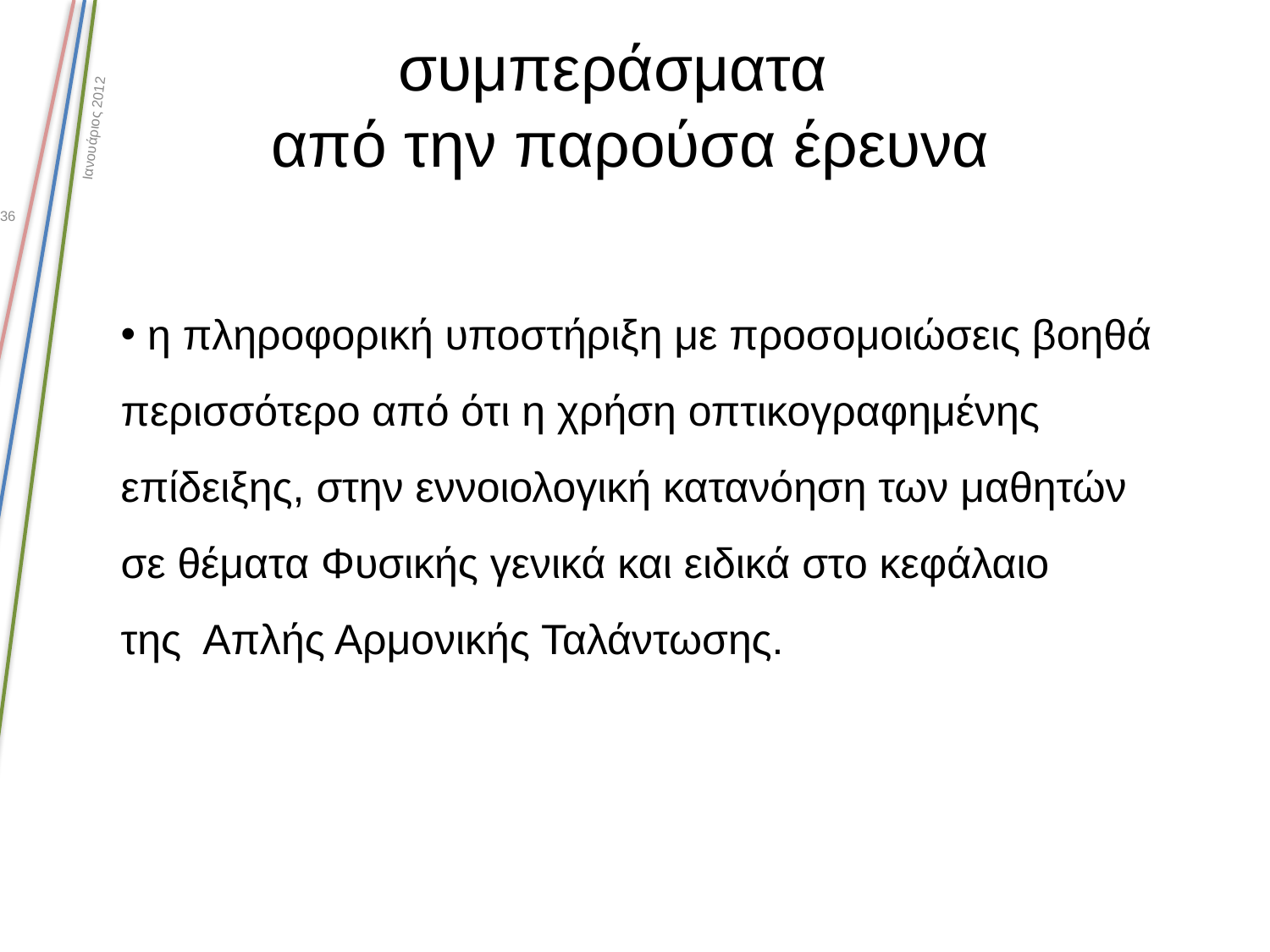

# συμπεράσματα από την παρούσα έρευνα
Ιανουάριος 2012
36
 η πληροφορική υποστήριξη με προσομοιώσεις βοηθά περισσότερο από ότι η χρήση οπτικογραφημένης επίδειξης, στην εννοιολογική κατανόηση των μαθητών       σε θέματα Φυσικής γενικά και ειδικά στο κεφάλαιο             της  Απλής Αρμονικής Ταλάντωσης.